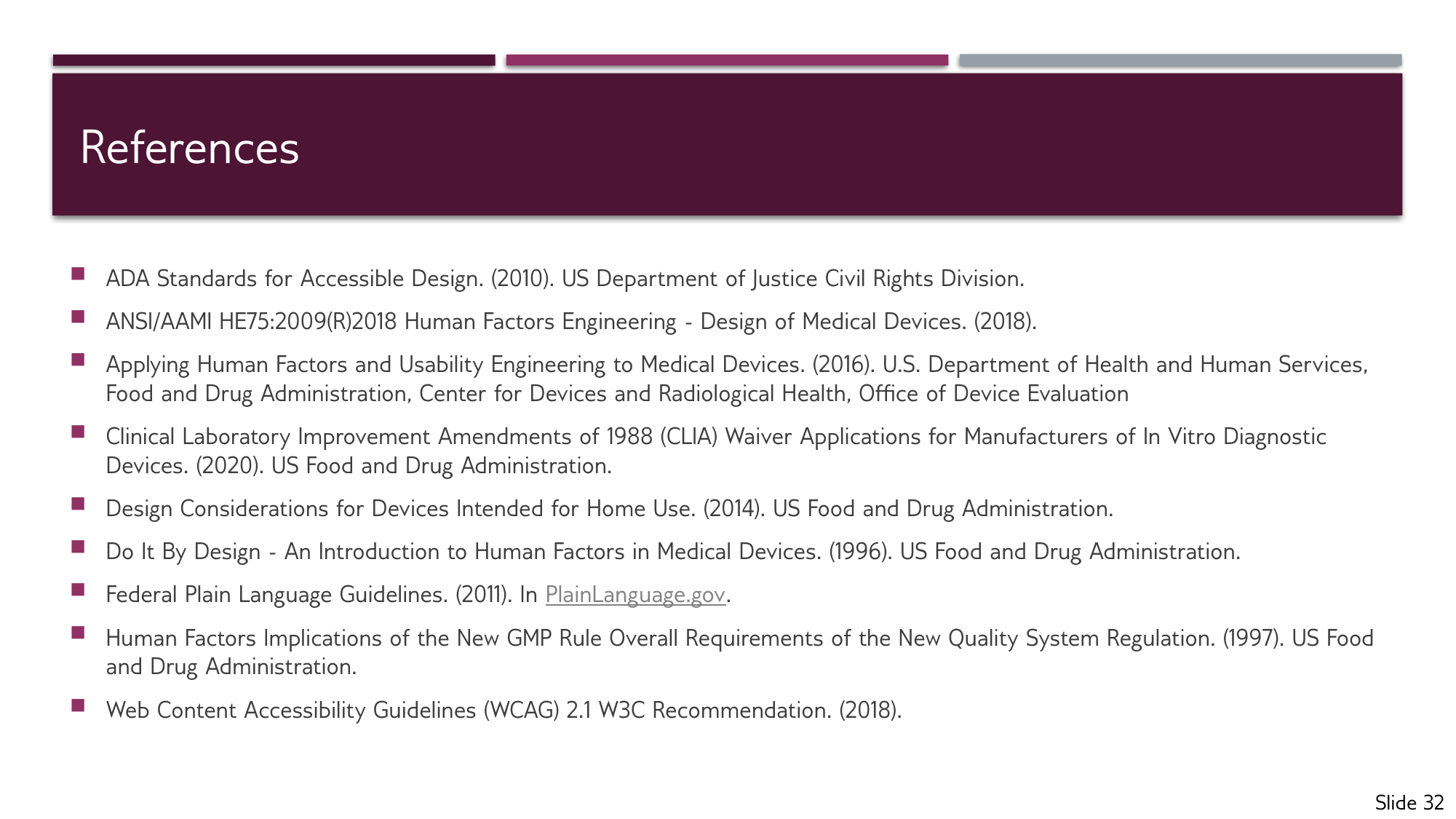

# References
ADA Standards for Accessible Design. (2010). US Department of Justice Civil Rights Division.
ANSI/AAMI HE75:2009(R)2018 Human Factors Engineering - Design of Medical Devices. (2018).
Applying Human Factors and Usability Engineering to Medical Devices. (2016). U.S. Department of Health and Human Services, Food and Drug Administration, Center for Devices and Radiological Health, Office of Device Evaluation
Clinical Laboratory Improvement Amendments of 1988 (CLIA) Waiver Applications for Manufacturers of In Vitro Diagnostic Devices. (2020). US Food and Drug Administration.
Design Considerations for Devices Intended for Home Use. (2014). US Food and Drug Administration.
Do It By Design - An Introduction to Human Factors in Medical Devices. (1996). US Food and Drug Administration.
Federal Plain Language Guidelines. (2011). In PlainLanguage.gov.
Human Factors Implications of the New GMP Rule Overall Requirements of the New Quality System Regulation. (1997). US Food and Drug Administration.
Web Content Accessibility Guidelines (WCAG) 2.1 W3C Recommendation. (2018).
Slide 32